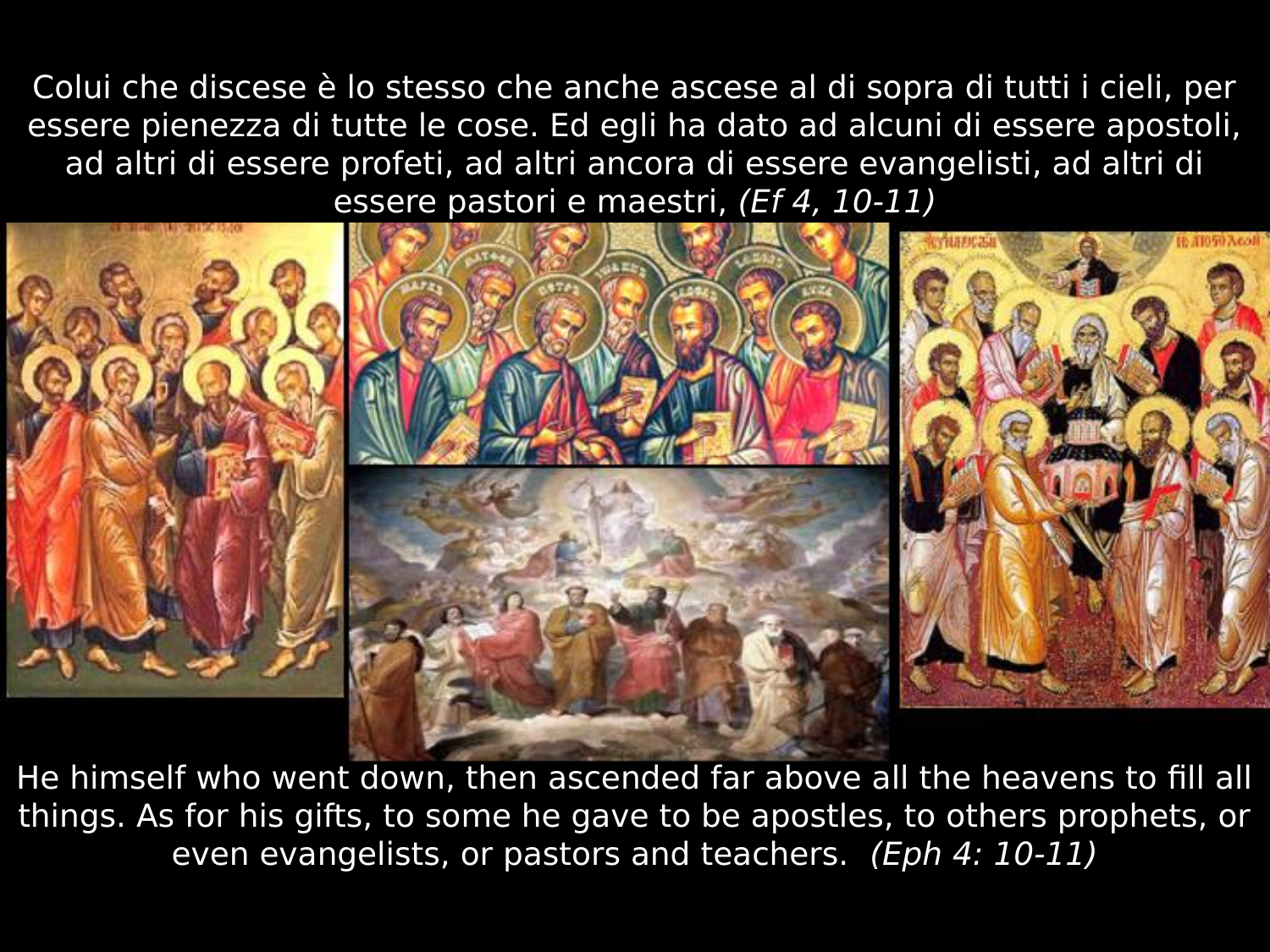

# Colui che discese è lo stesso che anche ascese al di sopra di tutti i cieli, per essere pienezza di tutte le cose. Ed egli ha dato ad alcuni di essere apostoli, ad altri di essere profeti, ad altri ancora di essere evangelisti, ad altri di essere pastori e maestri, (Ef 4, 10-11)
He himself who went down, then ascended far above all the heavens to fill all things. As for his gifts, to some he gave to be apostles, to others prophets, or even evangelists, or pastors and teachers.  (Eph 4: 10-11)